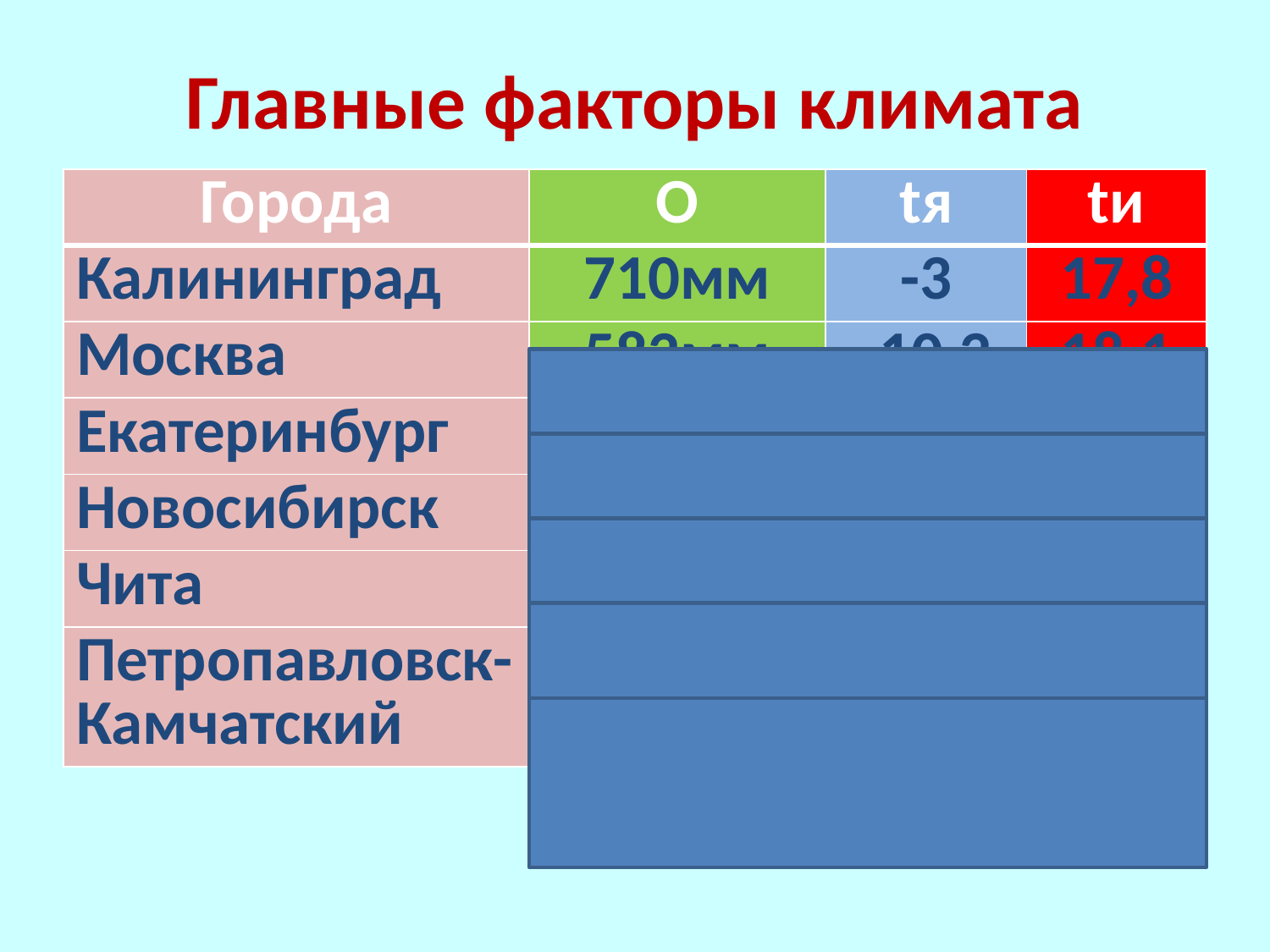

# Главные факторы климата
| Города | O | tя | tи |
| --- | --- | --- | --- |
| Калининград | 710мм | -3 | 17,8 |
| Москва | 582мм | -10,2 | 18,1 |
| Екатеринбург | 470мм | -15,6 | 17,3 |
| Новосибирск | 406мм | -19,0 | 19.0 |
| Чита | 319мм | -27,4 | 18,7 |
| Петропавловск- Камчатский | 1092мм | -8,5 | 13,5 |